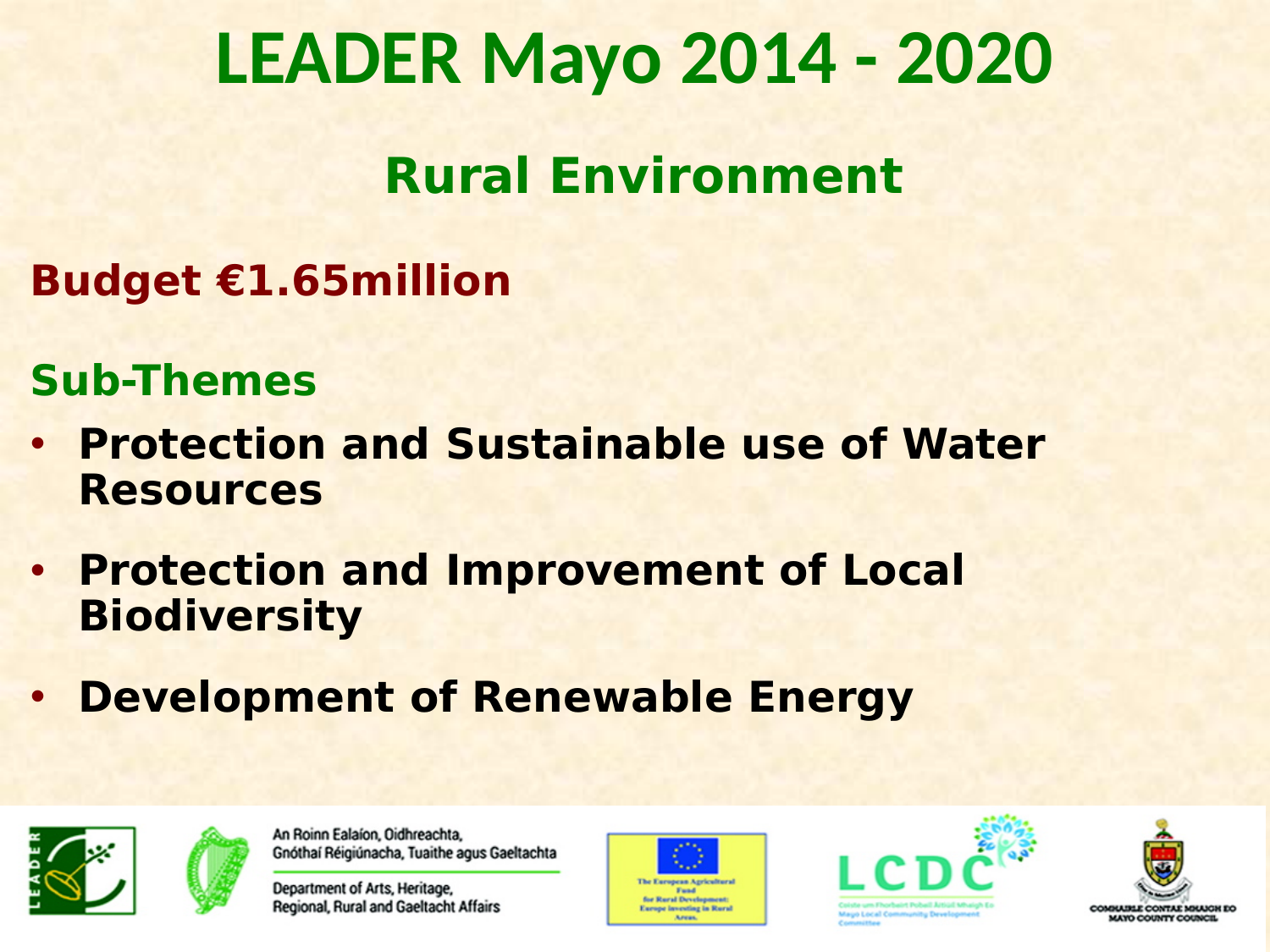

LEADER Mayo 2014 - 2020

Rural Environment

Budget €1.65million

Sub-Themes
Protection and Sustainable use of Water Resources
Protection and Improvement of Local Biodiversity
Development of Renewable Energy